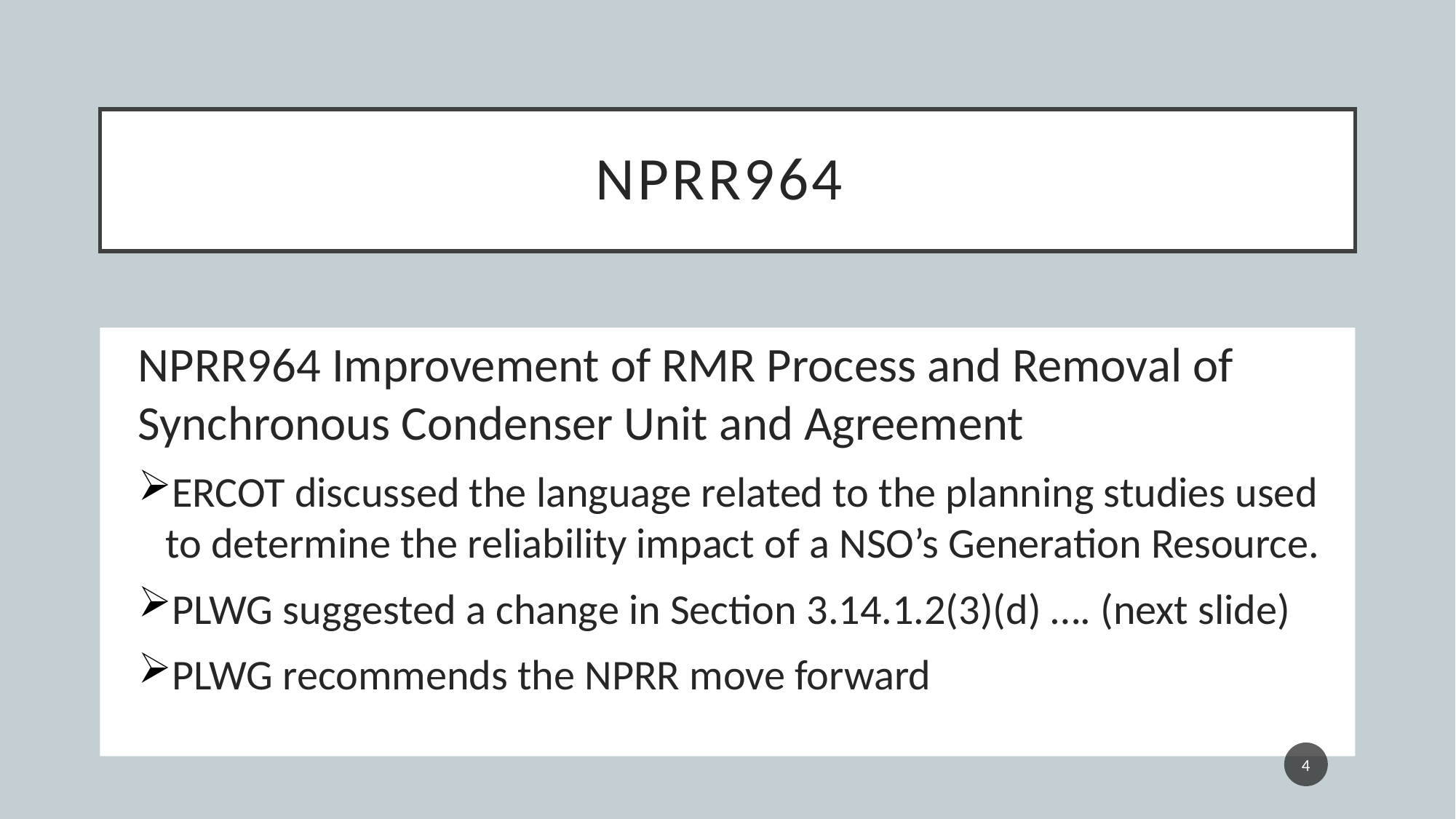

# NPRR964
NPRR964 Improvement of RMR Process and Removal of Synchronous Condenser Unit and Agreement
ERCOT discussed the language related to the planning studies used to determine the reliability impact of a NSO’s Generation Resource.
PLWG suggested a change in Section 3.14.1.2(3)(d) …. (next slide)
PLWG recommends the NPRR move forward

4